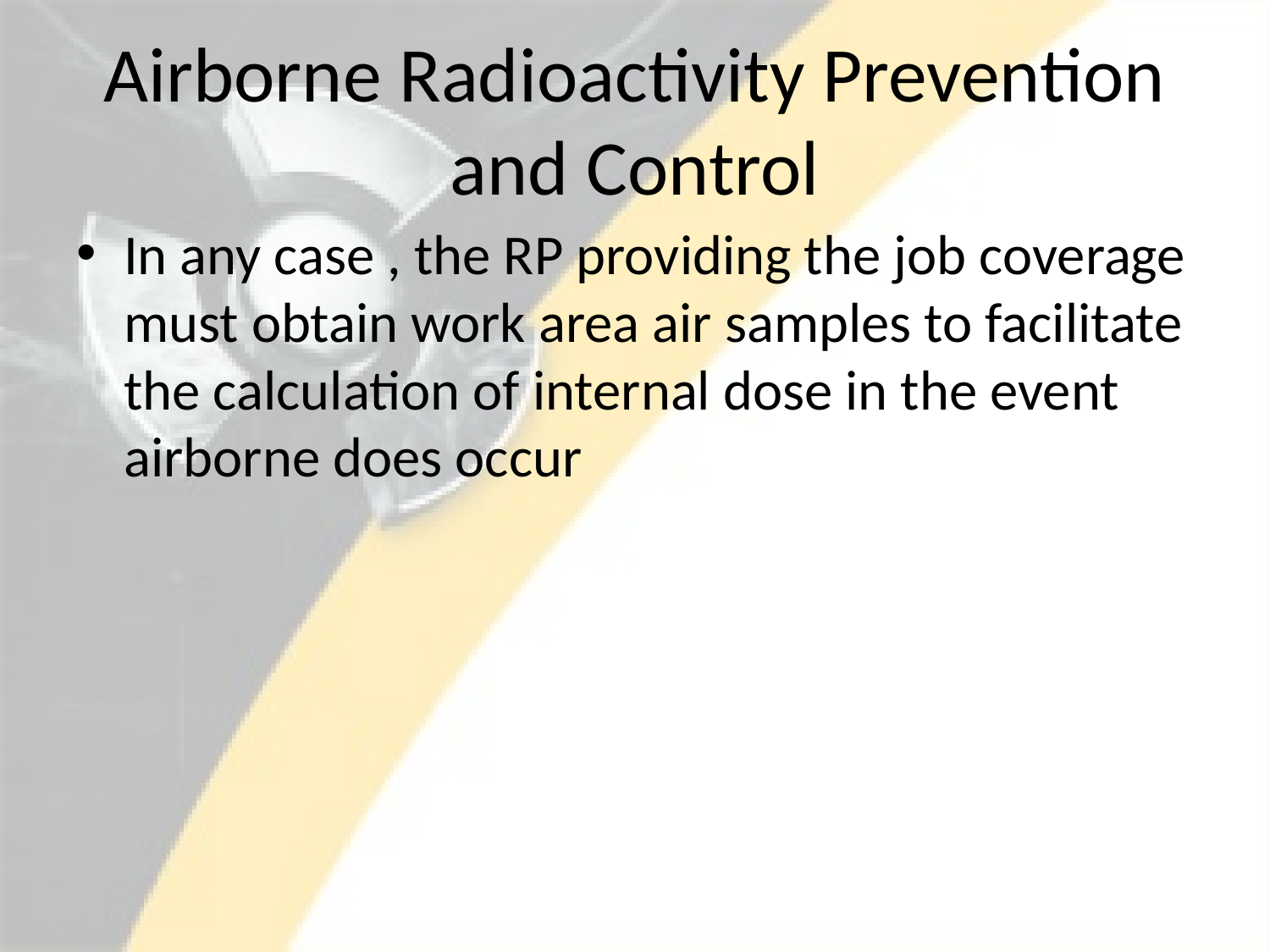

# Airborne Radioactivity Prevention and Control
In any case , the RP providing the job coverage must obtain work area air samples to facilitate the calculation of internal dose in the event airborne does occur